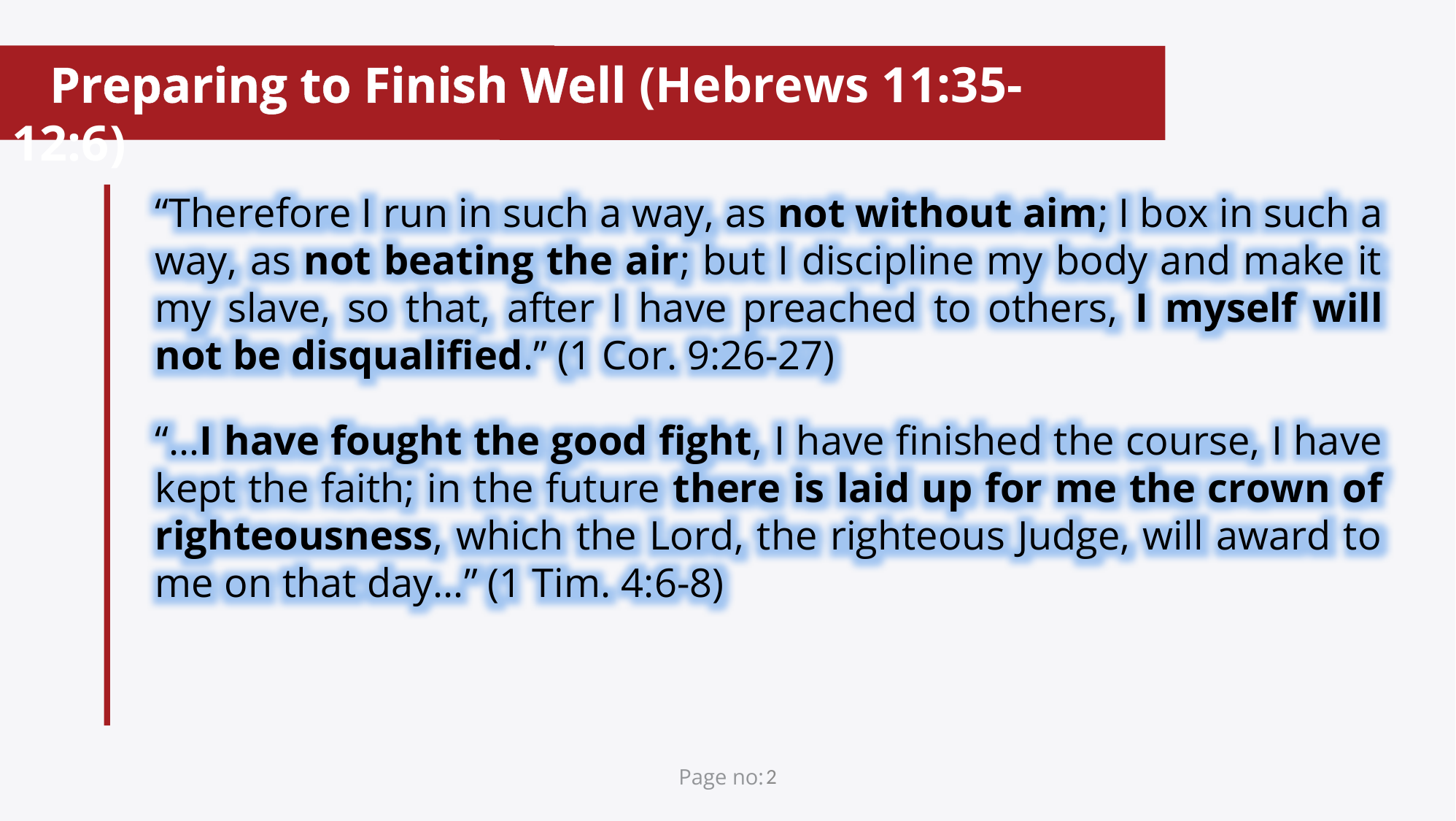

Preparing to Finish Well (Hebrews 11:35-12:6)
“Therefore I run in such a way, as not without aim; I box in such a way, as not beating the air; but I discipline my body and make it my slave, so that, after I have preached to others, I myself will not be disqualified.” (1 Cor. 9:26-27)
“…I have fought the good fight, I have finished the course, I have kept the faith; in the future there is laid up for me the crown of righteousness, which the Lord, the righteous Judge, will award to me on that day…” (1 Tim. 4:6-8)